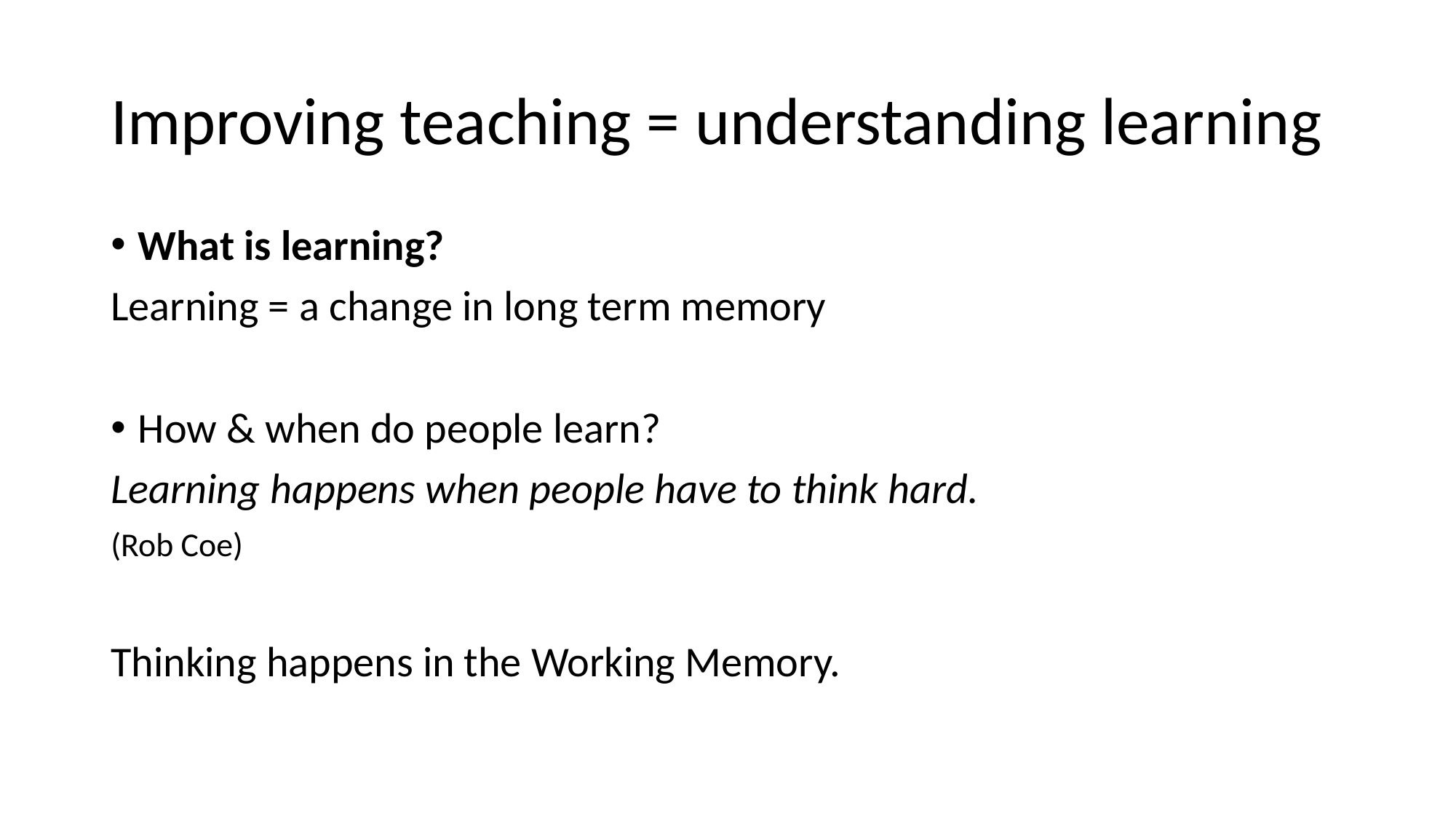

# Improving teaching = understanding learning
What is learning?
Learning = a change in long term memory

How & when do people learn?
Learning happens when people have to think hard.
(Rob Coe)

Thinking happens in the Working Memory.